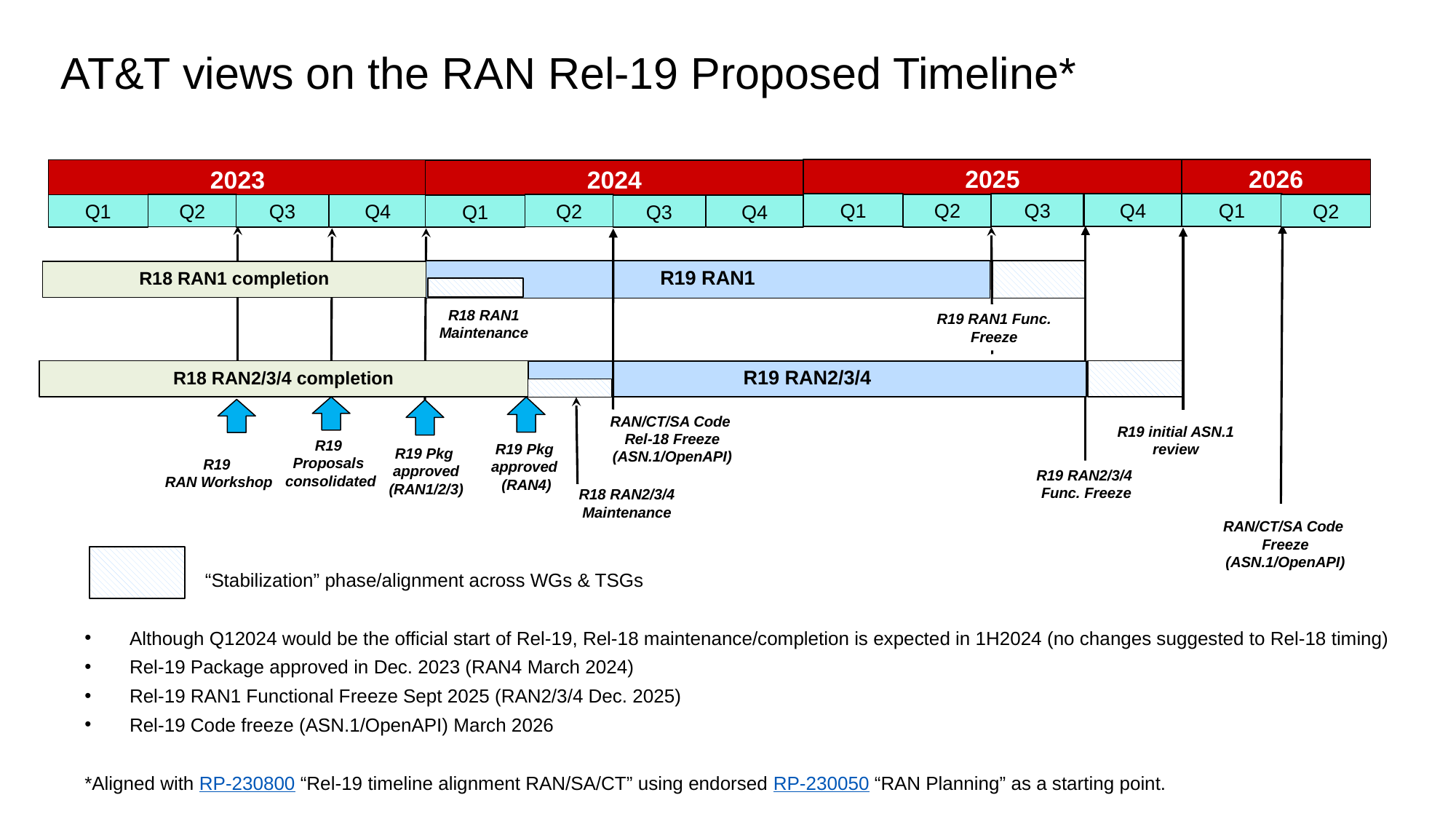

# AT&T views on the RAN Rel-19 Proposed Timeline*
2025
2026
2023
2024
Q3
Q1
Q4
Q1
Q2
Q2
Q2
Q2
Q3
Q1
Q4
Q3
Q1
Q4

R19 RAN1
R18 RAN1 completion

R18 RAN1 Maintenance
R19 RAN1 Func. Freeze

R18 RAN2/3/4 completion
R19 RAN2/3/4

RAN/CT/SA Code
Rel-18 Freeze (ASN.1/OpenAPI)
R19 initial ASN.1 review
R19
Proposals
consolidated
R19 Pkg
approved
 (RAN4)
R19 Pkg
approved
(RAN1/2/3)
R19
RAN Workshop
R19 RAN2/3/4
Func. Freeze
R18 RAN2/3/4 Maintenance
RAN/CT/SA Code
Freeze (ASN.1/OpenAPI)

   “Stabilization” phase/alignment across WGs & TSGs

Although Q12024 would be the official start of Rel-19, Rel-18 maintenance/completion is expected in 1H2024 (no changes suggested to Rel-18 timing)
Rel-19 Package approved in Dec. 2023 (RAN4 March 2024)
Rel-19 RAN1 Functional Freeze Sept 2025 (RAN2/3/4 Dec. 2025)
Rel-19 Code freeze (ASN.1/OpenAPI) March 2026

*Aligned with RP-230800 “Rel-19 timeline alignment RAN/SA/CT” using endorsed RP-230050 “RAN Planning” as a starting point.